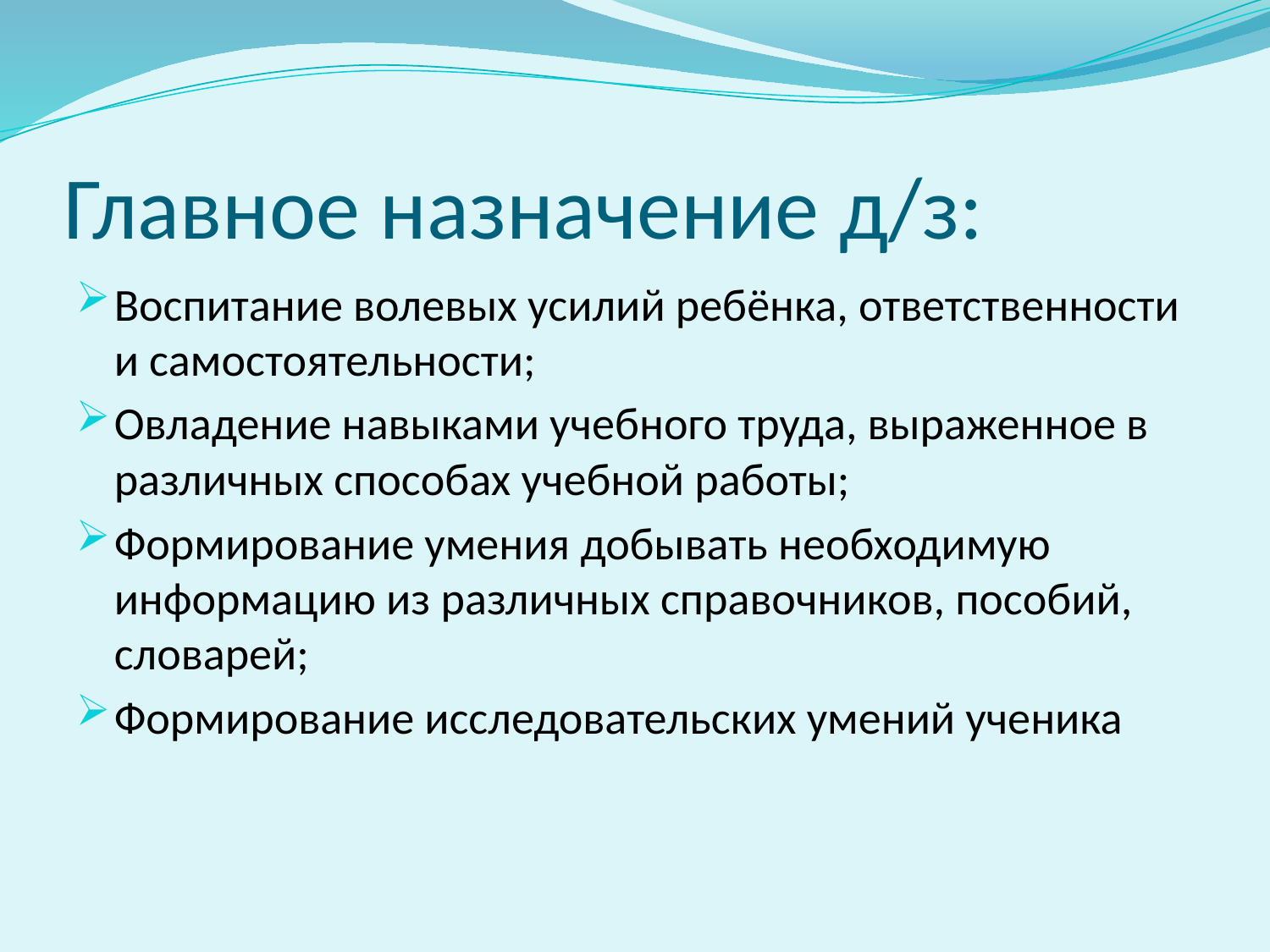

# Главное назначение д/з:
Воспитание волевых усилий ребёнка, ответственности и самостоятельности;
Овладение навыками учебного труда, выраженное в различных способах учебной работы;
Формирование умения добывать необходимую  информацию из различных справочников, пособий, словарей;
Формирование исследовательских умений ученика